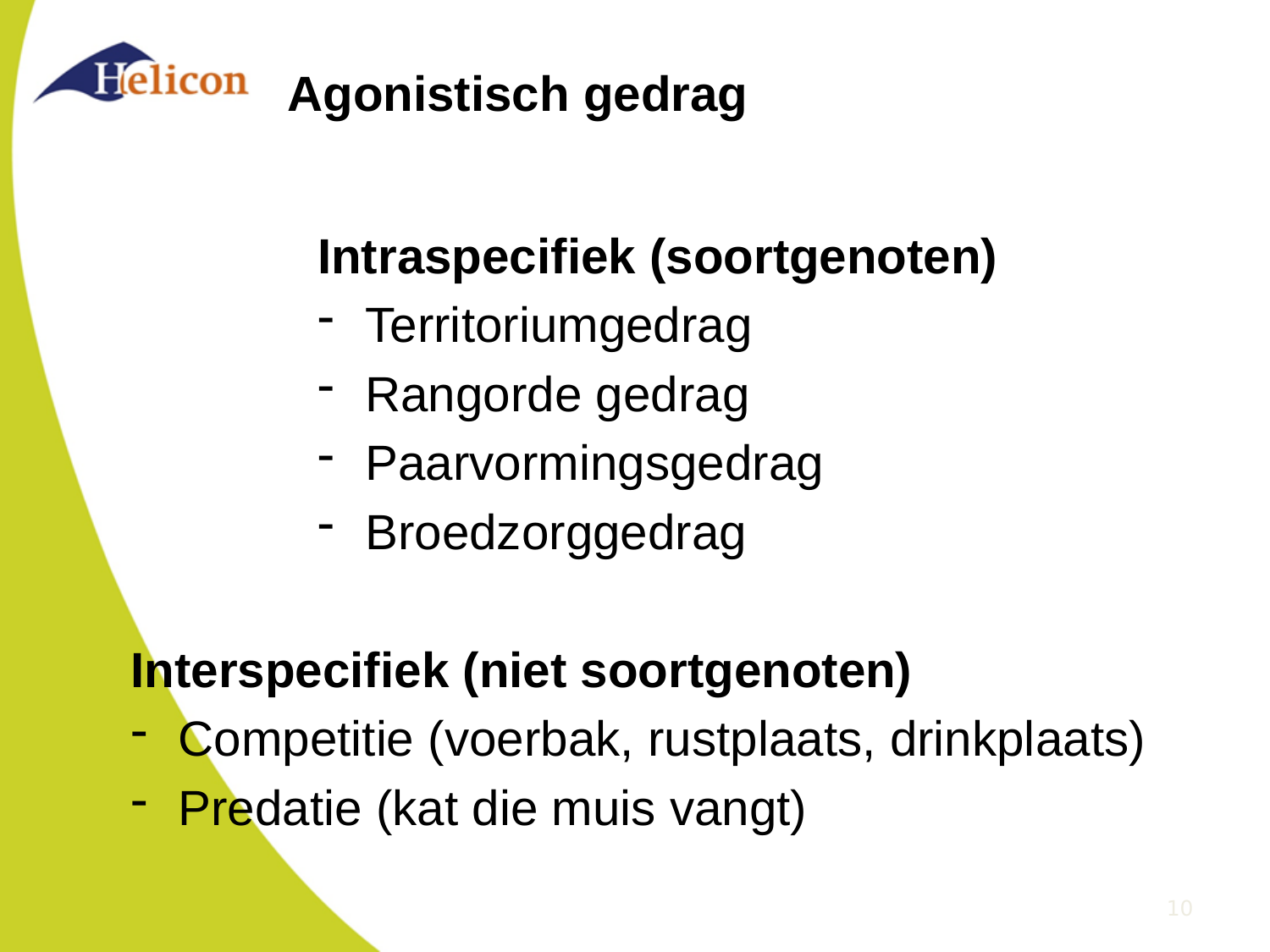

# Agonistisch gedrag
Intraspecifiek (soortgenoten)
Territoriumgedrag
Rangorde gedrag
Paarvormingsgedrag
Broedzorggedrag

Interspecifiek (niet soortgenoten)
Competitie (voerbak, rustplaats, drinkplaats)
Predatie (kat die muis vangt)

10